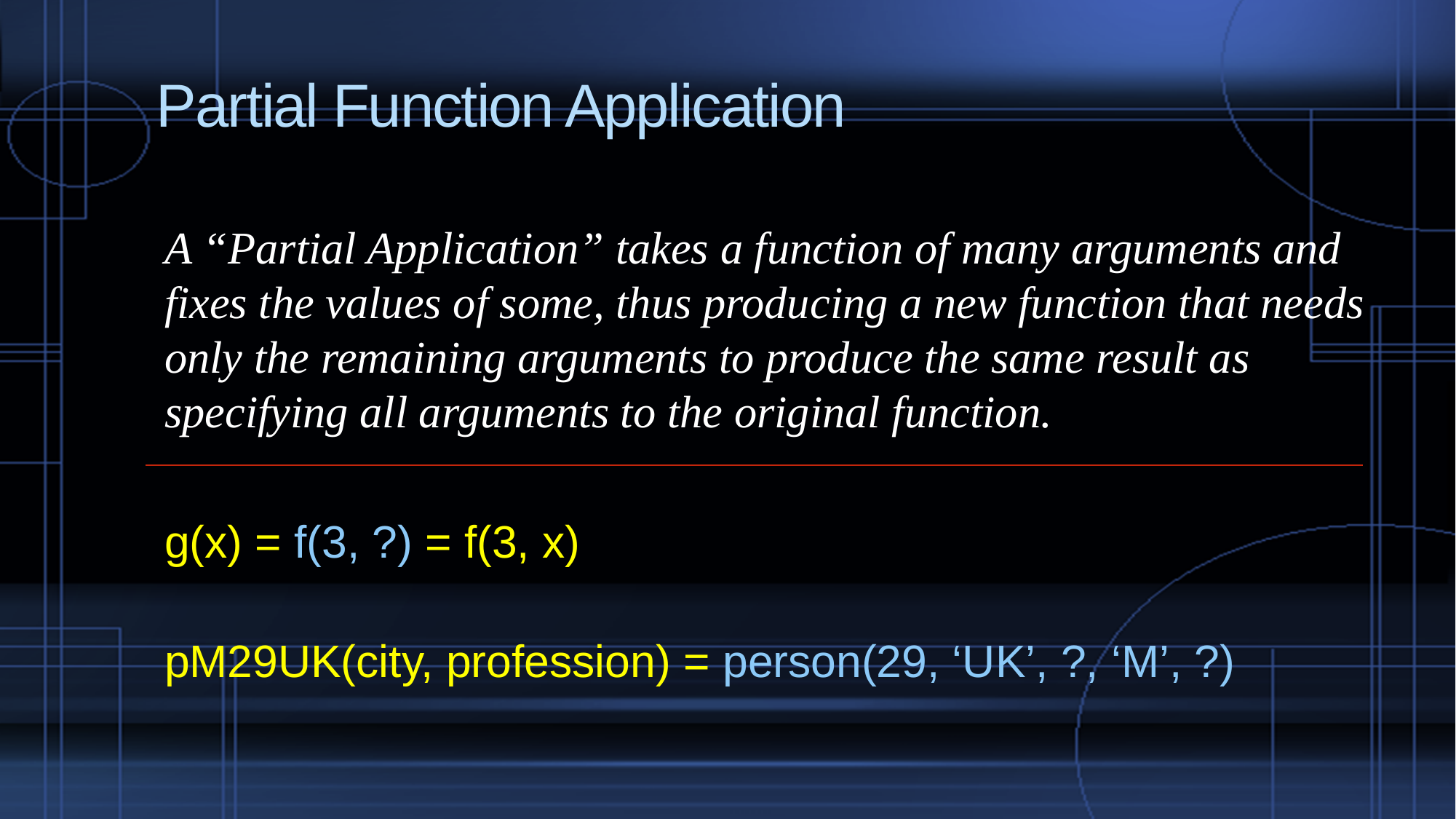

# Partial Function Application
A “Partial Application” takes a function of many arguments and fixes the values of some, thus producing a new function that needs only the remaining arguments to produce the same result as specifying all arguments to the original function.

g(x) = f(3, ?) = f(3, x)
pM29UK(city, profession) = person(29, ‘UK’, ?, ‘M’, ?)